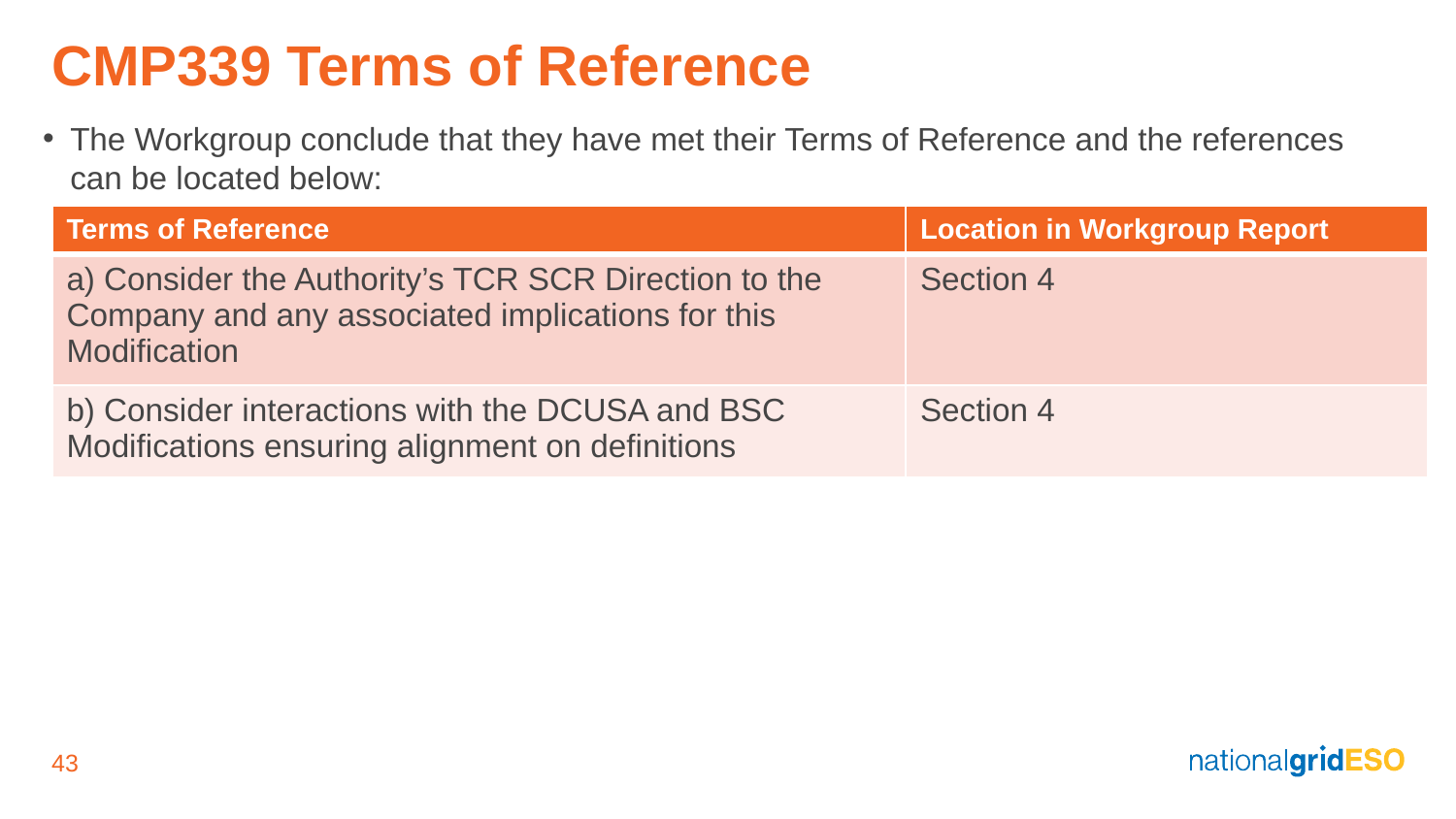

# CMP339 Terms of Reference
The Workgroup conclude that they have met their Terms of Reference and the references can be located below:

| Terms of Reference | Location in Workgroup Report |
| --- | --- |
| a) Consider the Authority’s TCR SCR Direction to the Company and any associated implications for this Modification | Section 4 |
| b) Consider interactions with the DCUSA and BSC Modifications ensuring alignment on definitions | Section 4 |